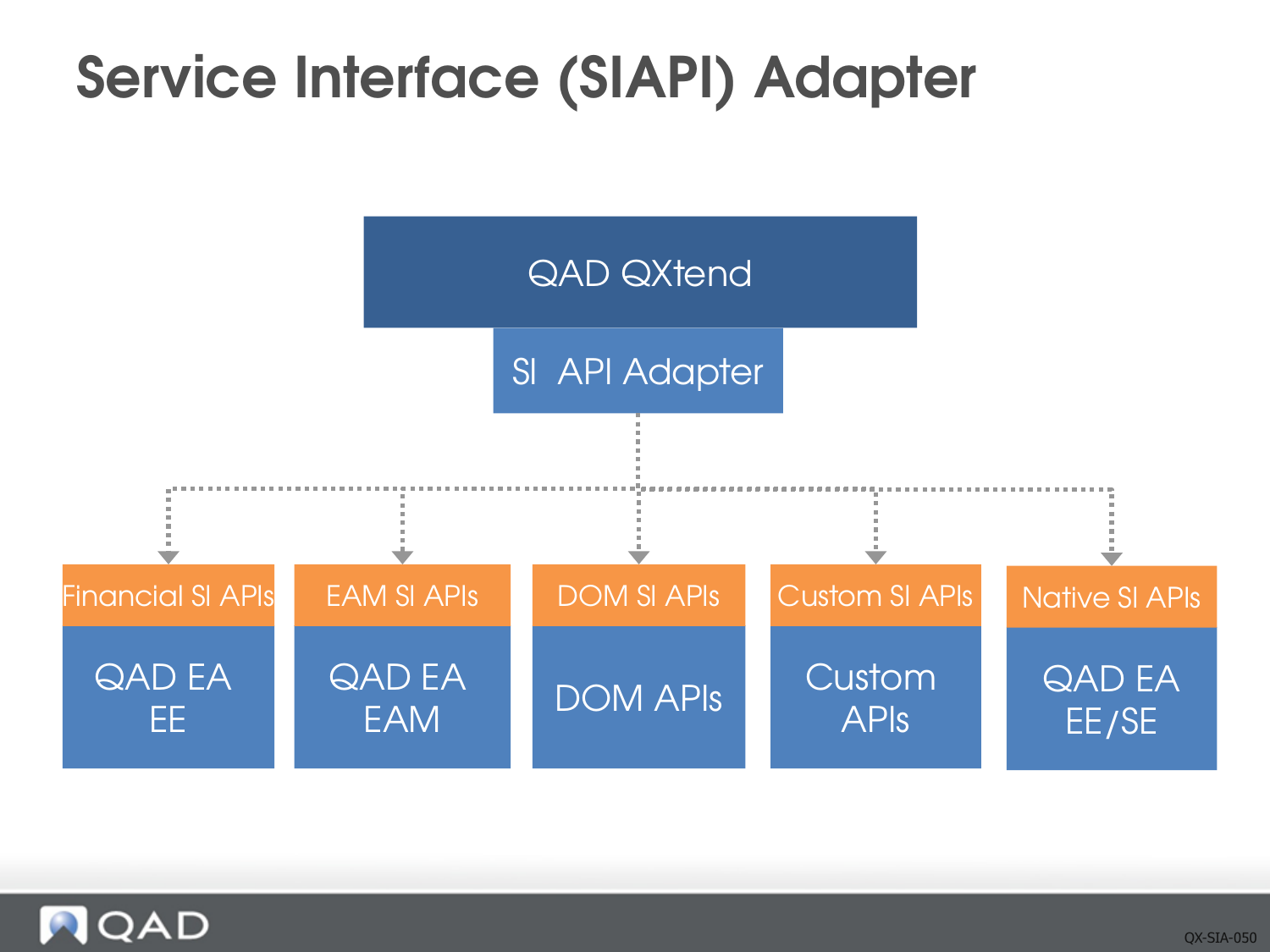

# Service Interface (SIAPI) Adapter
QAD QXtend
SI  API Adapter
Financial SI APIs
EAM SI APIs
DOM SI APIs
Custom SI APIs
Native SI APIs
QAD EA
EE
QAD EA
EAM
DOM APIs
Custom
APIs
QAD EA
EE/SE
QX-SIA-050